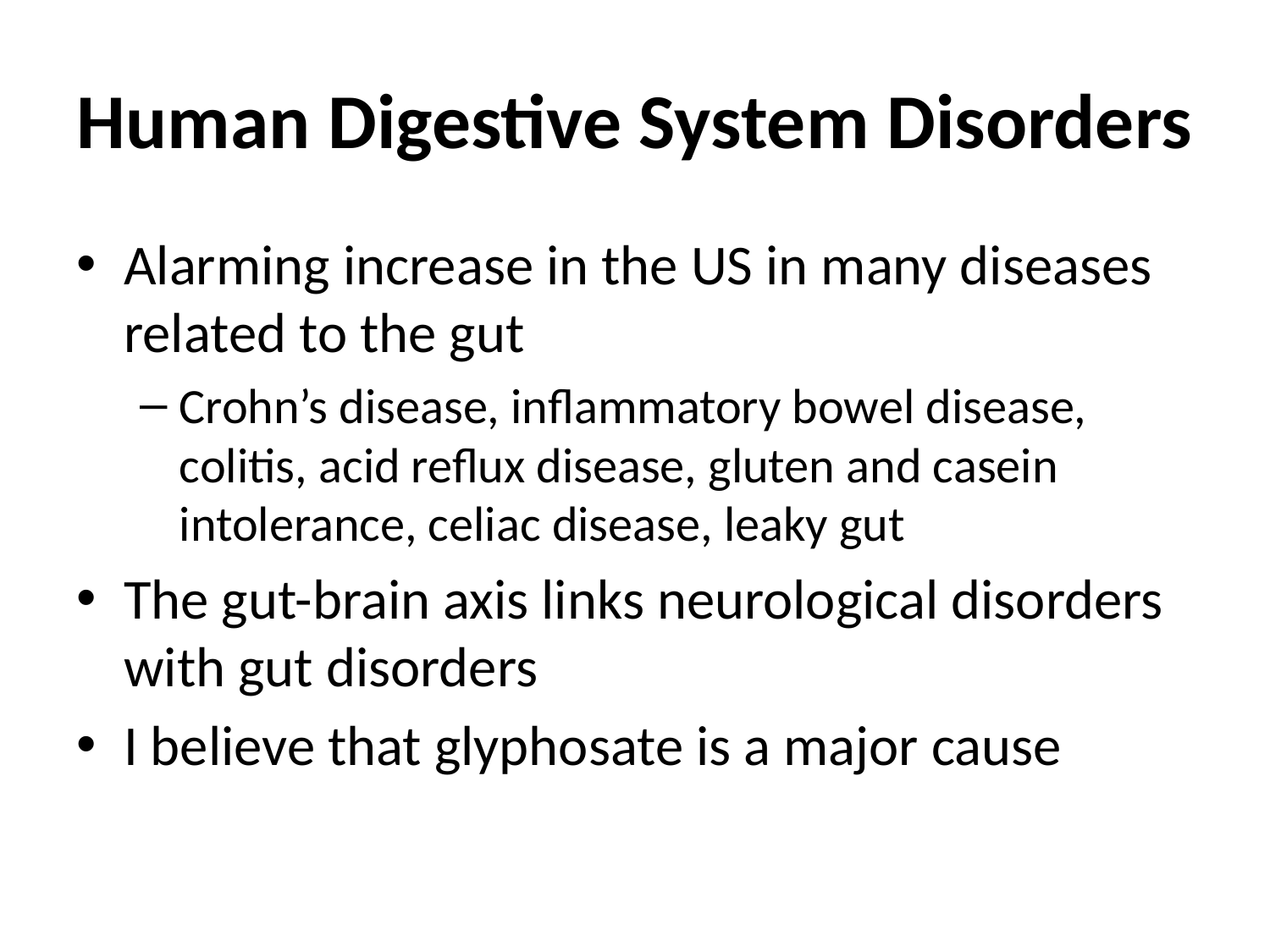

# Human Digestive System Disorders
Alarming increase in the US in many diseases related to the gut
Crohn’s disease, inflammatory bowel disease, colitis, acid reflux disease, gluten and casein intolerance, celiac disease, leaky gut
The gut-brain axis links neurological disorders with gut disorders
I believe that glyphosate is a major cause